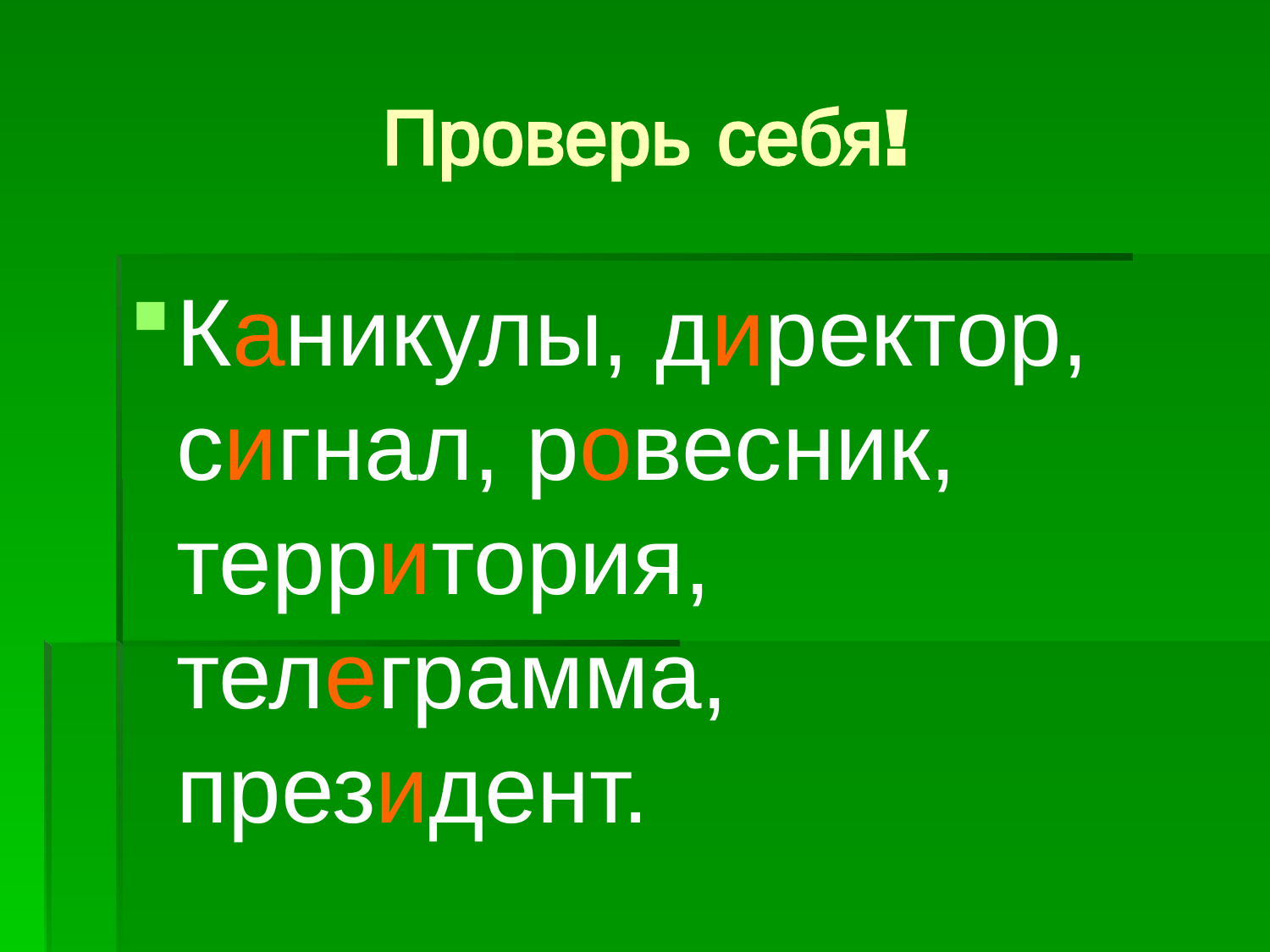

# Проверь себя!
Каникулы, директор, сигнал, ровесник, территория, телеграмма, президент.